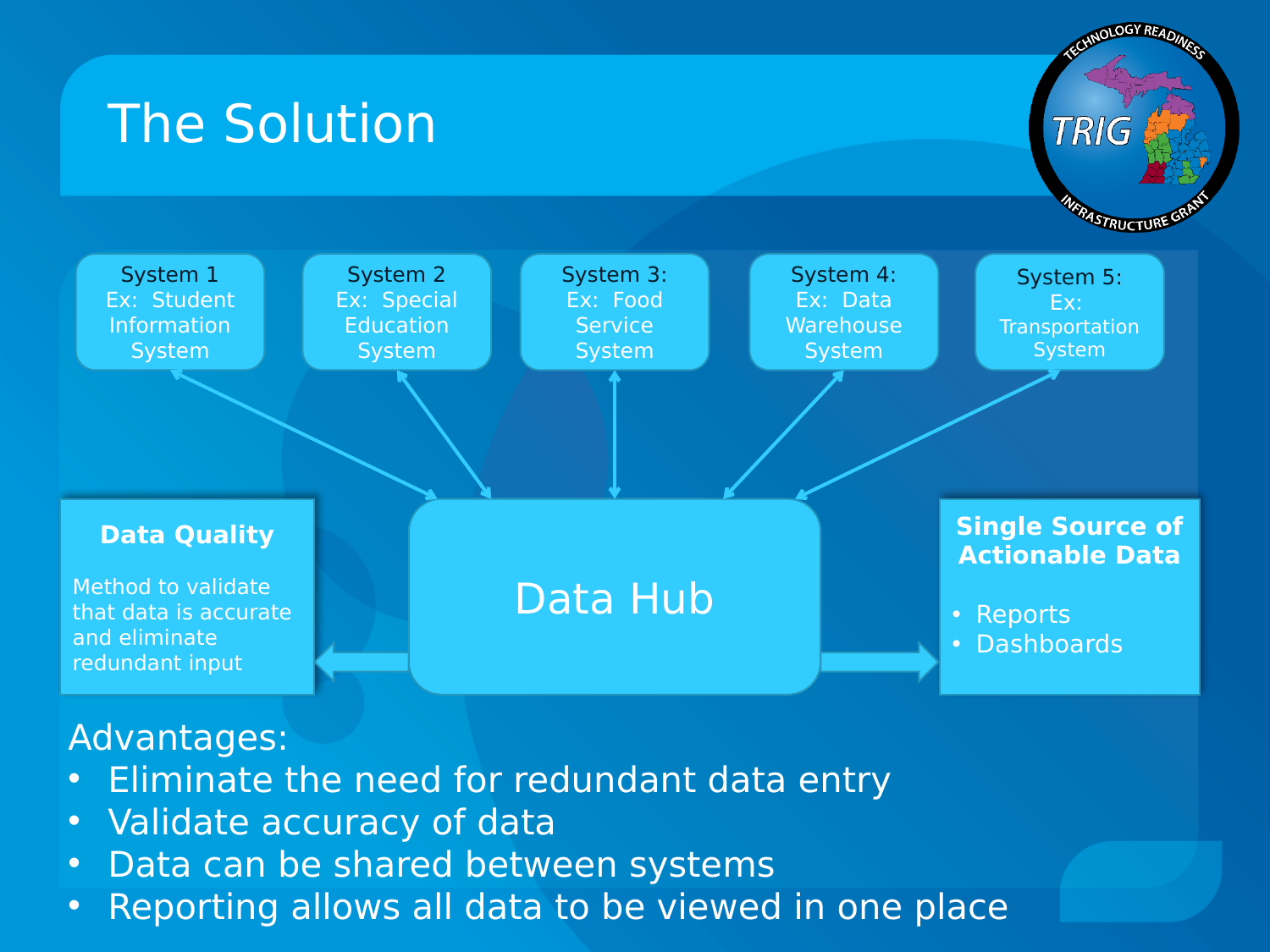

# The Solution
System 1
Ex:  Student Information System
System 2
Ex:  Special Education System
System 3:
Ex:  Food Service System
System 4:
Ex:  Data Warehouse System
System 5:
Ex:  Transportation System
Data Quality

Method to validate that data is accurate and eliminate redundant input
Data Hub
Single Source of Actionable Data

Reports
Dashboards

Advantages:
Eliminate the need for redundant data entry
Validate accuracy of data
Data can be shared between systems
Reporting allows all data to be viewed in one place